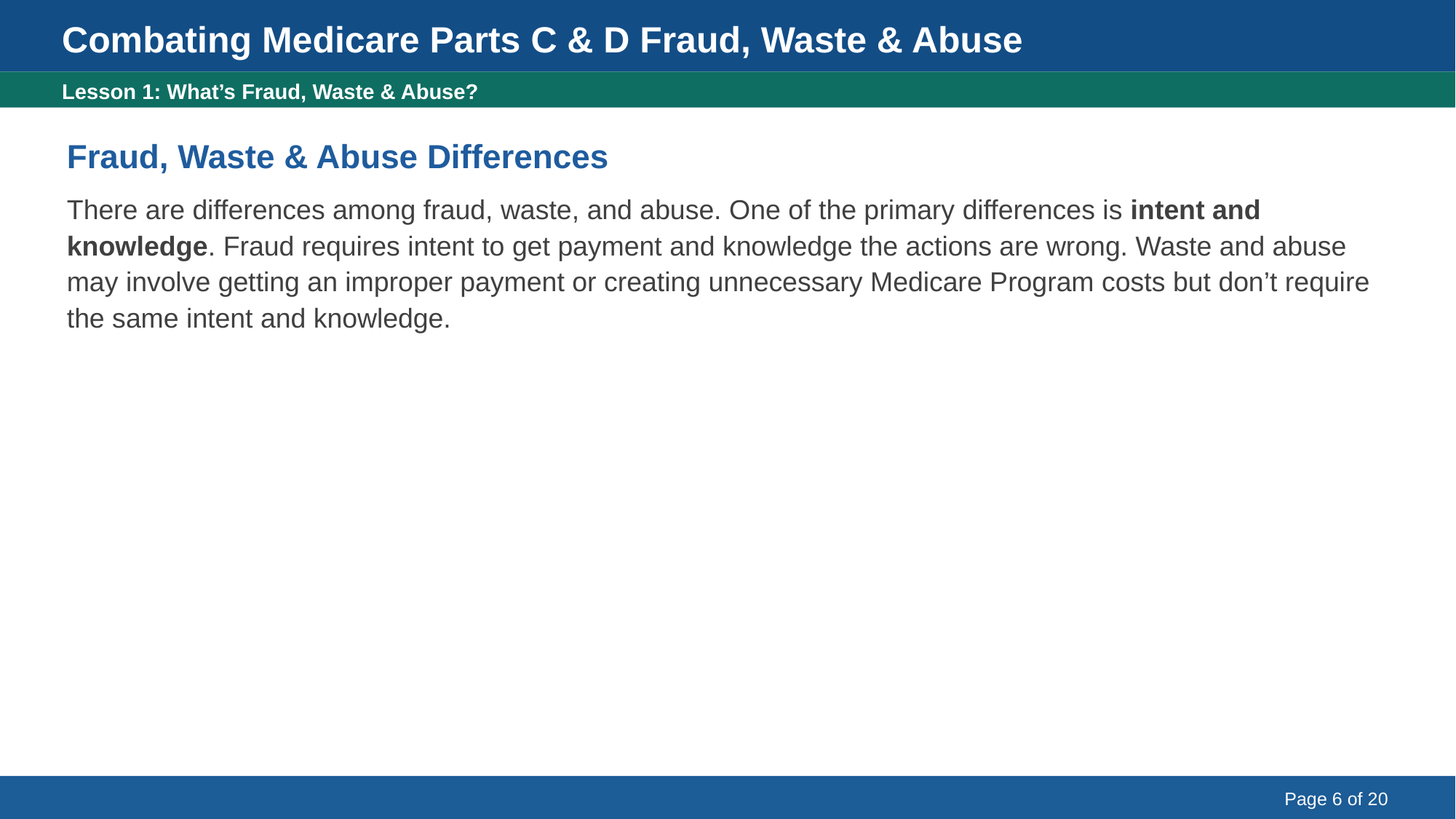

Combating Medicare Parts C & D Fraud, Waste & Abuse
Fraud, Waste & Abuse Differences

Lesson 1: What’s Fraud, Waste & Abuse?
Fraud, Waste & Abuse Differences
There are differences among fraud, waste, and abuse. One of the primary differences is intent and knowledge. Fraud requires intent to get payment and knowledge the actions are wrong. Waste and abuse may involve getting an improper payment or creating unnecessary Medicare Program costs but don’t require the same intent and knowledge.

Page 6 of 20